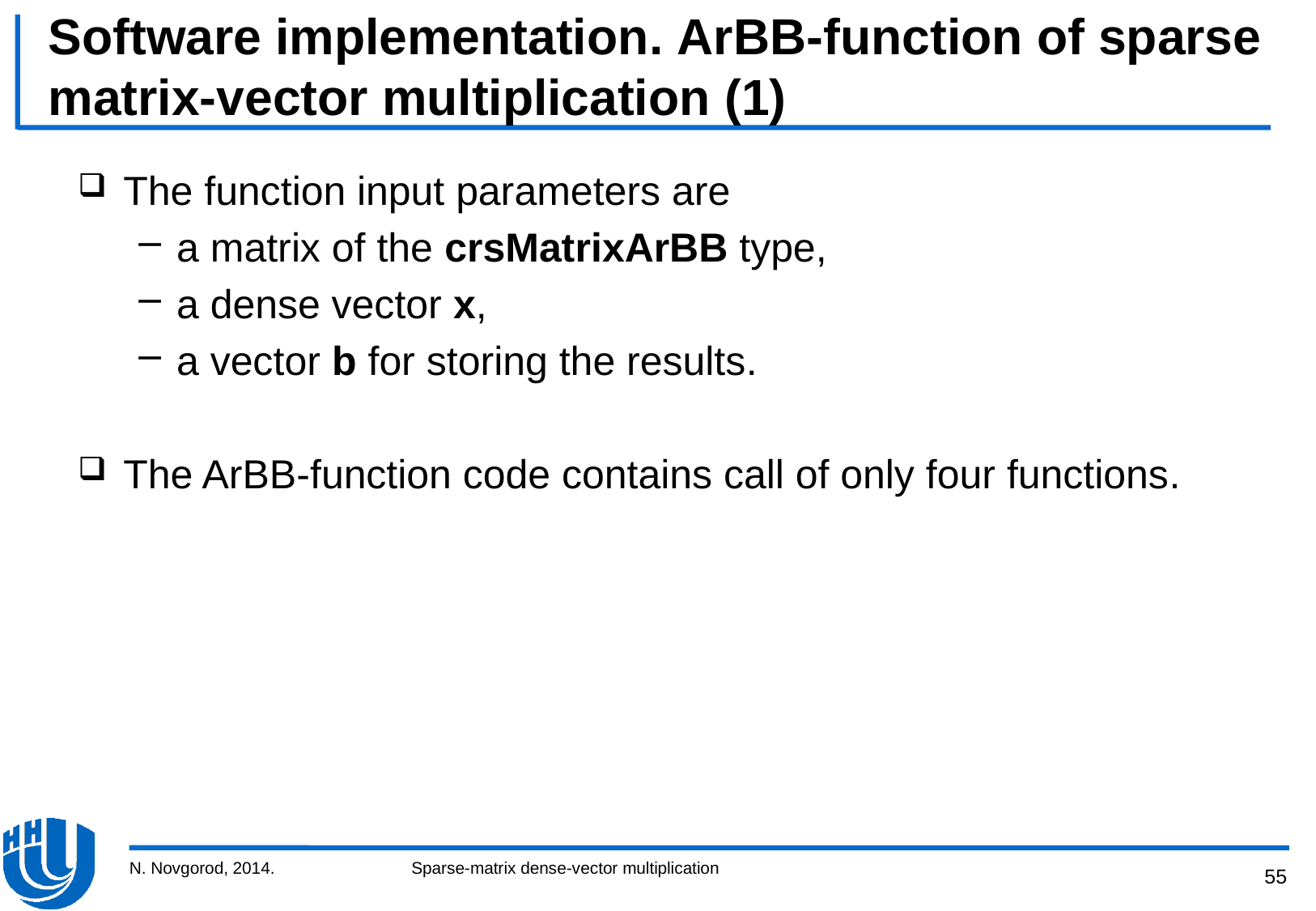

# Software implementation. ArBB-function of sparse matrix-vector multiplication (1)
The function input parameters are
a matrix of the crsMatrixArBB type,
a dense vector x,
a vector b for storing the results.

The ArBB-function code contains call of only four functions.
N. Novgorod, 2014.
Sparse-matrix dense-vector multiplication